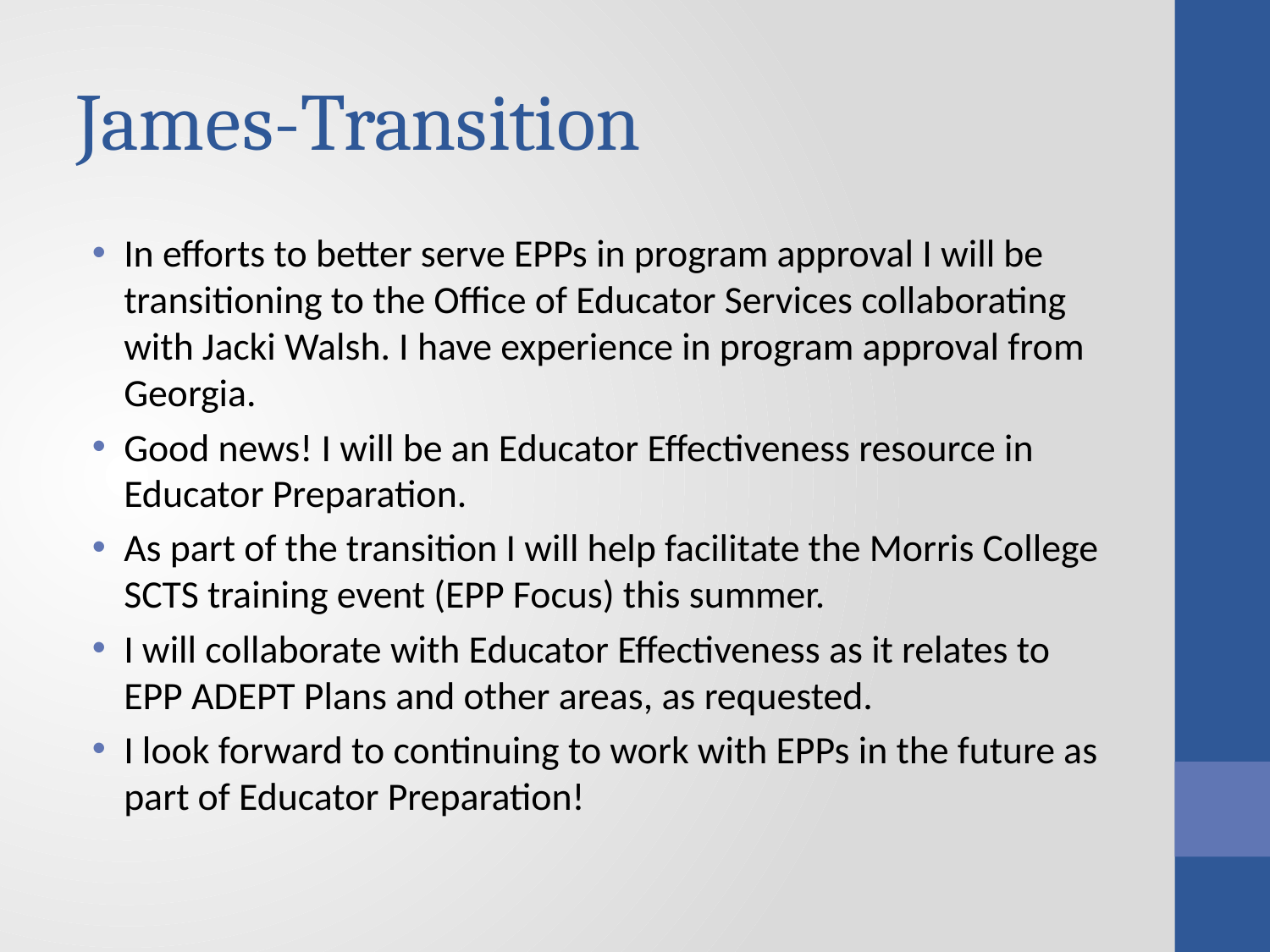

# James-Transition
In efforts to better serve EPPs in program approval I will be transitioning to the Office of Educator Services collaborating  with Jacki Walsh. I have experience in program approval from Georgia.
Good news! I will be an Educator Effectiveness resource in Educator Preparation.
As part of the transition I will help facilitate the Morris College SCTS training event (EPP Focus) this summer.
I will collaborate with Educator Effectiveness as it relates to EPP ADEPT Plans and other areas, as requested.
I look forward to continuing to work with EPPs in the future as part of Educator Preparation!